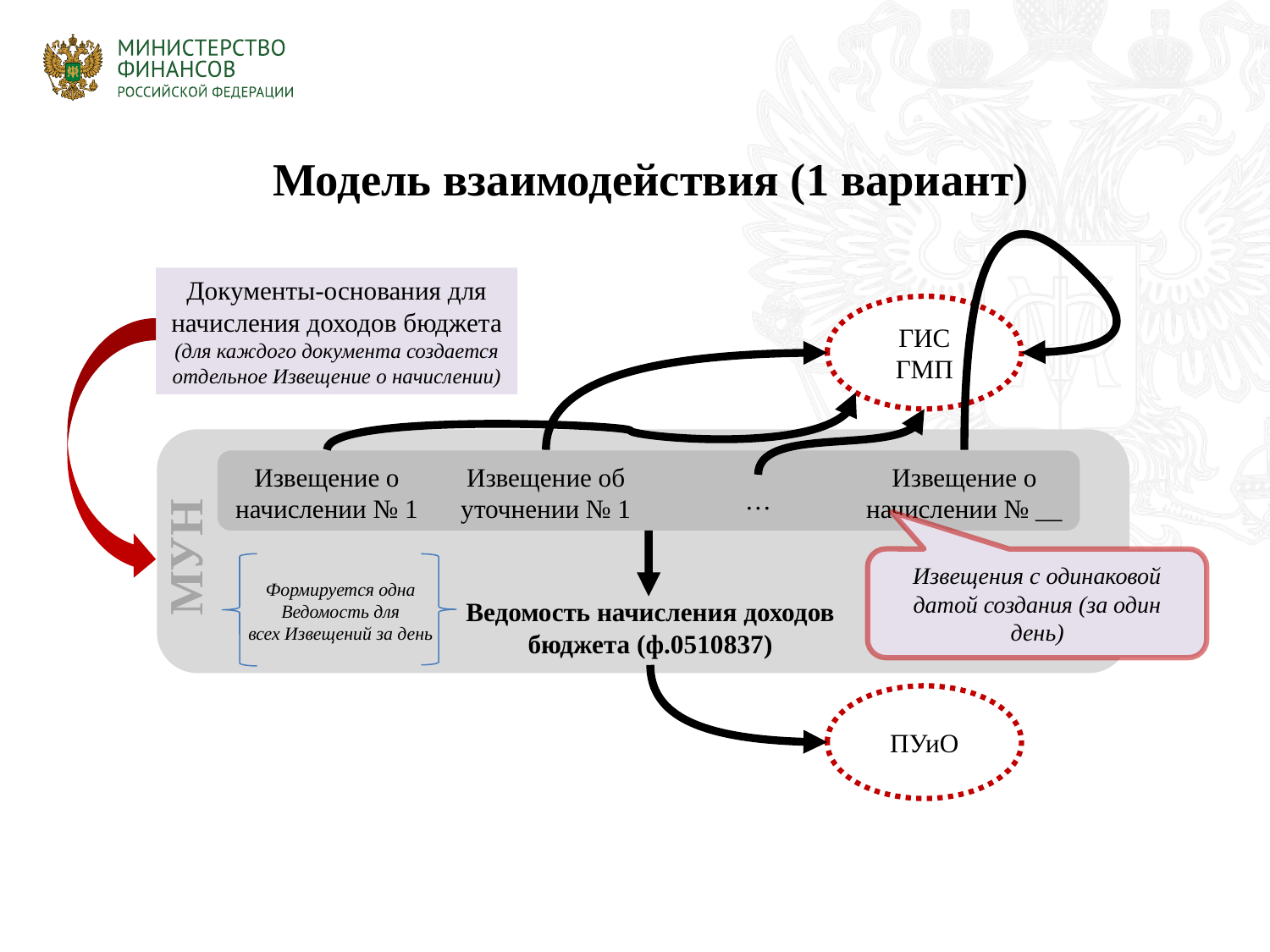

# Модель взаимодействия (1 вариант)
Документы-основания для начисления доходов бюджета (для каждого документа создается отдельное Извещение о начислении)
ГИС ГМП

Извещение о начислении № 1
Извещение об уточнении № 1
Извещение о начислении № __

…
МУН
Извещения с одинаковой датой создания (за один день)

Формируется одна Ведомость для
всех Извещений за день
Ведомость начисления доходов бюджета (ф.0510837)
ПУиО